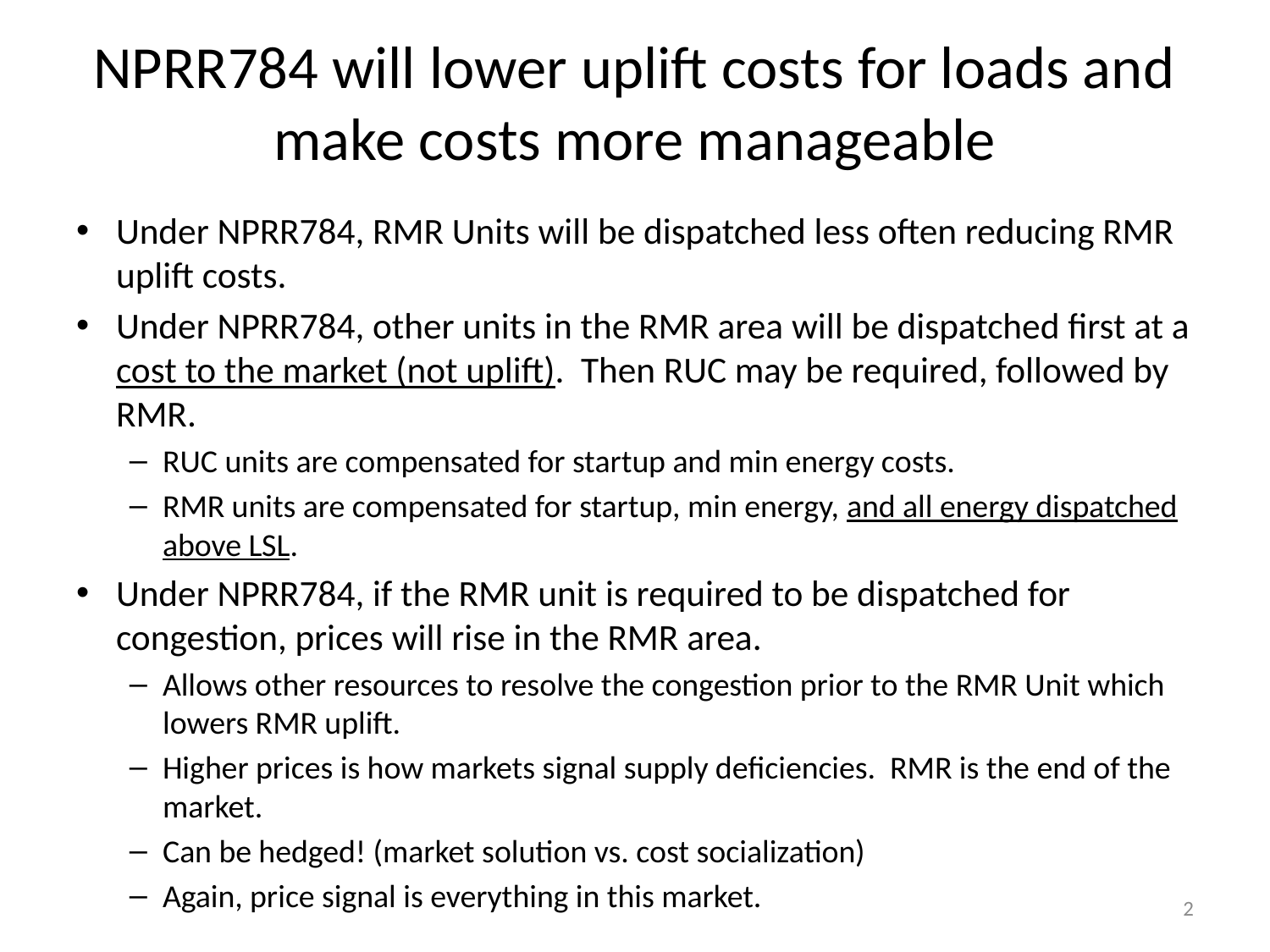

# NPRR784 will lower uplift costs for loads and make costs more manageable
Under NPRR784, RMR Units will be dispatched less often reducing RMR uplift costs.
Under NPRR784, other units in the RMR area will be dispatched first at a cost to the market (not uplift).  Then RUC may be required, followed by RMR.
RUC units are compensated for startup and min energy costs.
RMR units are compensated for startup, min energy, and all energy dispatched above LSL.
Under NPRR784, if the RMR unit is required to be dispatched for congestion, prices will rise in the RMR area.
Allows other resources to resolve the congestion prior to the RMR Unit which lowers RMR uplift.
Higher prices is how markets signal supply deficiencies.  RMR is the end of the market.
Can be hedged! (market solution vs. cost socialization)
Again, price signal is everything in this market.
2